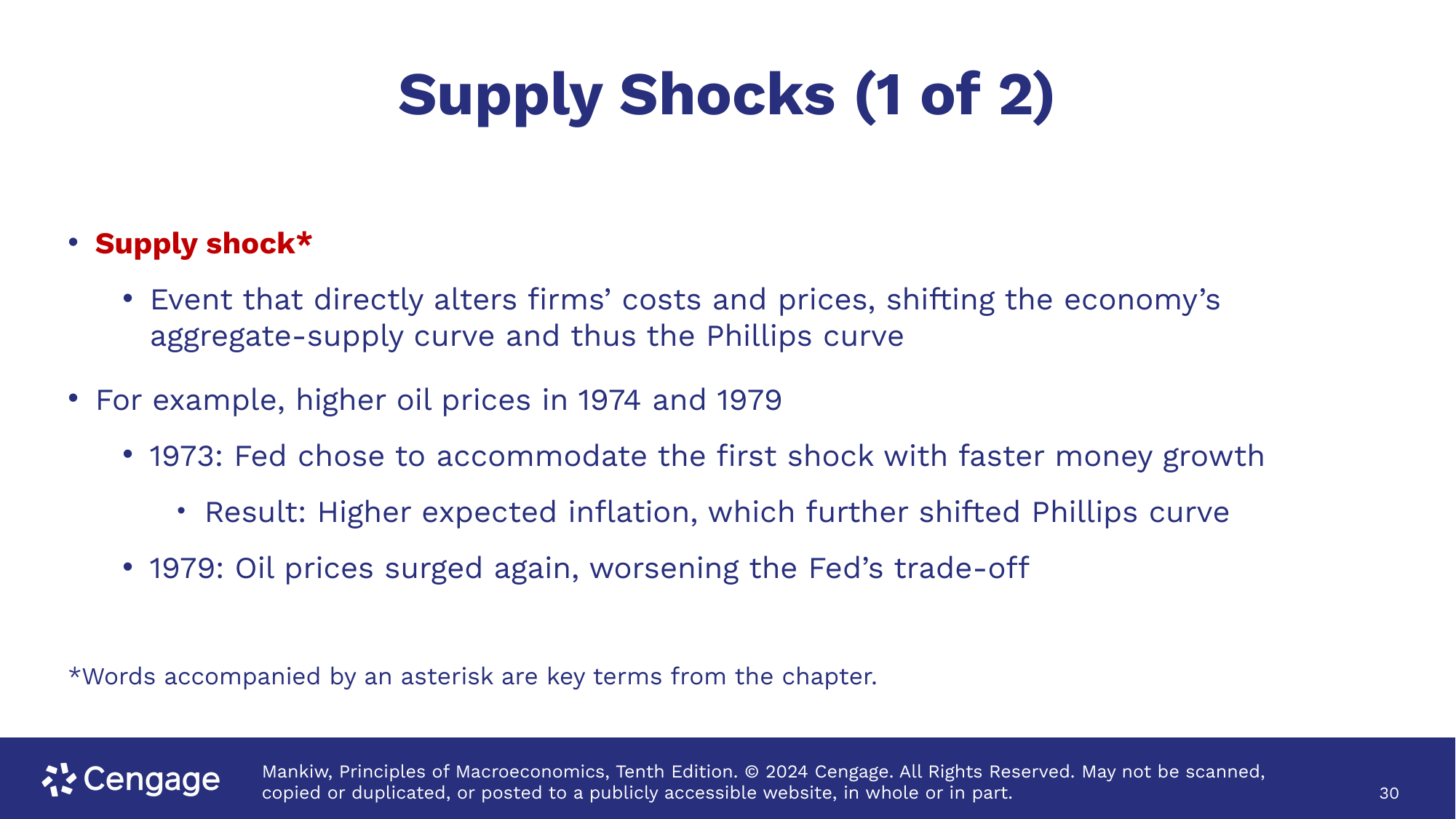

# Supply Shocks (1 of 2)
Supply shock*
Event that directly alters firms’ costs and prices, shifting the economy’s aggregate-supply curve and thus the Phillips curve
For example, higher oil prices in 1974 and 1979
1973: Fed chose to accommodate the first shock with faster money growth
Result: Higher expected inflation, which further shifted Phillips curve
1979: Oil prices surged again, worsening the Fed’s trade-off
*Words accompanied by an asterisk are key terms from the chapter.